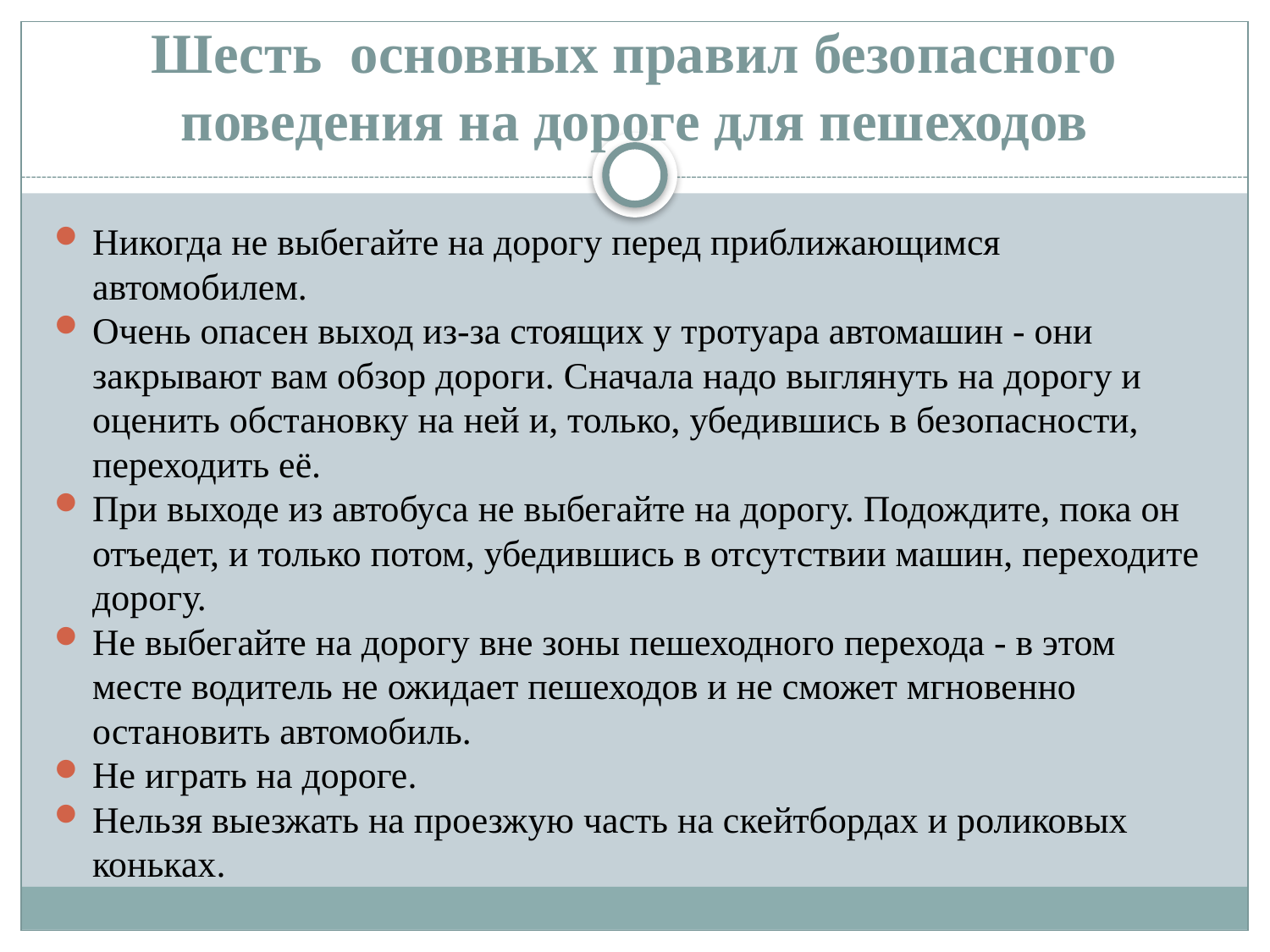

# Шесть  основных правил безопасного поведения на дороге для пешеходов
Никогда не выбегайте на дорогу перед приближающимся автомобилем.
Очень опасен выход из-за стоящих у тротуара автомашин - они закрывают вам обзор дороги. Сначала надо выглянуть на дорогу и оценить обстановку на ней и, только, убедившись в безопасности, переходить её.
При выходе из автобуса не выбегайте на дорогу. Подождите, пока он отъедет, и только потом, убедившись в отсутствии машин, переходите дорогу.
Не выбегайте на дорогу вне зоны пешеходного перехода - в этом месте водитель не ожидает пешеходов и не сможет мгновенно остановить автомобиль.
Не играть на дороге.
Нельзя выезжать на проезжую часть на скейтбордах и роликовых коньках.